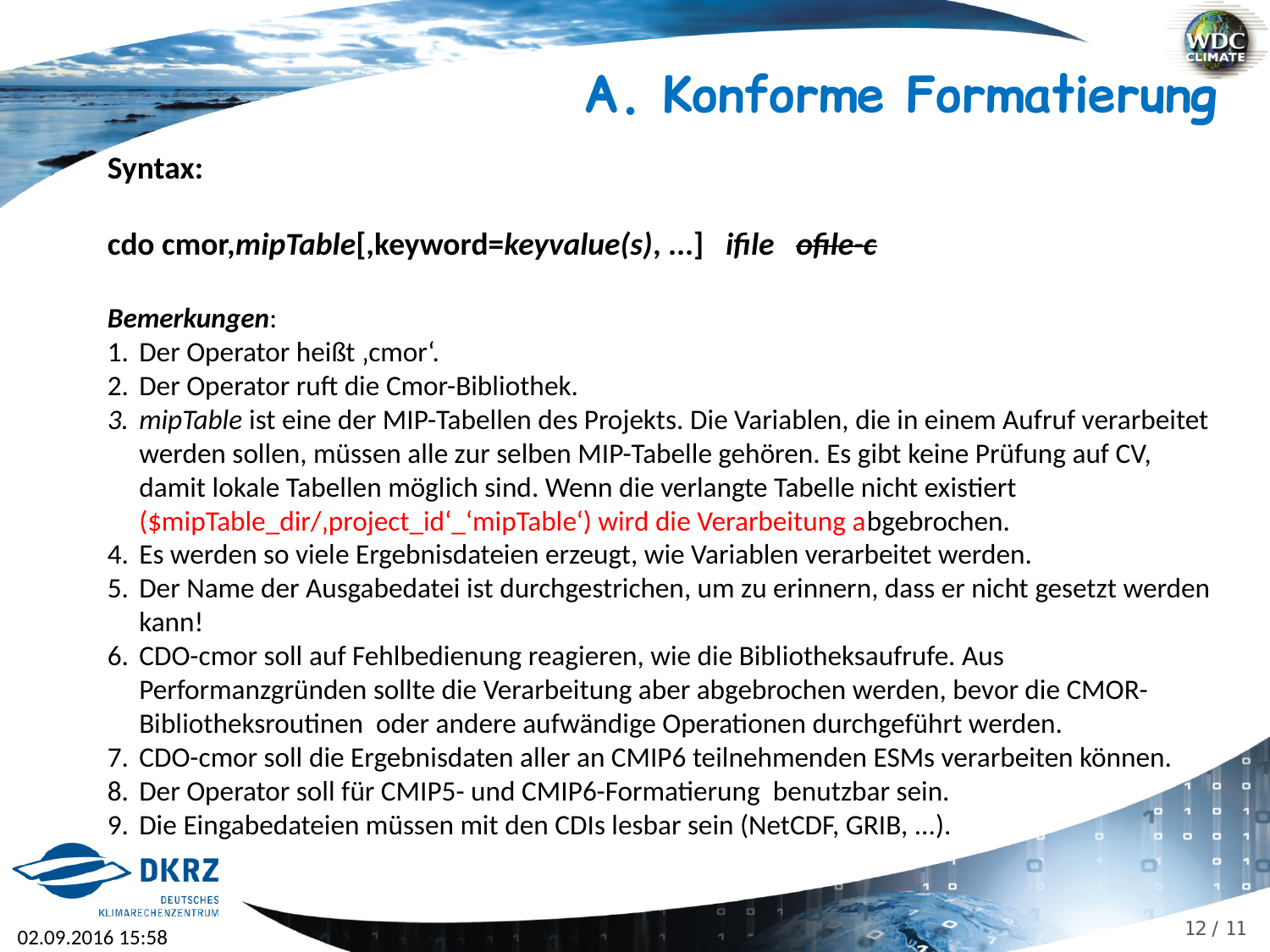

A. Konforme Formatierung
Syntax:
cdo cmor,mipTable[,keyword=keyvalue(s), ...]   ifile   ofile-c
Bemerkungen:
Der Operator heißt ‚cmor‘.
Der Operator ruft die Cmor-Bibliothek.
mipTable ist eine der MIP-Tabellen des Projekts. Die Variablen, die in einem Aufruf verarbeitet werden sollen, müssen alle zur selben MIP-Tabelle gehören. Es gibt keine Prüfung auf CV, damit lokale Tabellen möglich sind. Wenn die verlangte Tabelle nicht existiert ($mipTable_dir/‚project_id‘_‘mipTable‘) wird die Verarbeitung abgebrochen.
Es werden so viele Ergebnisdateien erzeugt, wie Variablen verarbeitet werden.
Der Name der Ausgabedatei ist durchgestrichen, um zu erinnern, dass er nicht gesetzt werden kann!
CDO-cmor soll auf Fehlbedienung reagieren, wie die Bibliotheksaufrufe. Aus Performanzgründen sollte die Verarbeitung aber abgebrochen werden, bevor die CMOR-Bibliotheksroutinen  oder andere aufwändige Operationen durchgeführt werden.
CDO-cmor soll die Ergebnisdaten aller an CMIP6 teilnehmenden ESMs verarbeiten können.
Der Operator soll für CMIP5- und CMIP6-Formatierung  benutzbar sein.
Die Eingabedateien müssen mit den CDIs lesbar sein (NetCDF, GRIB, ...).